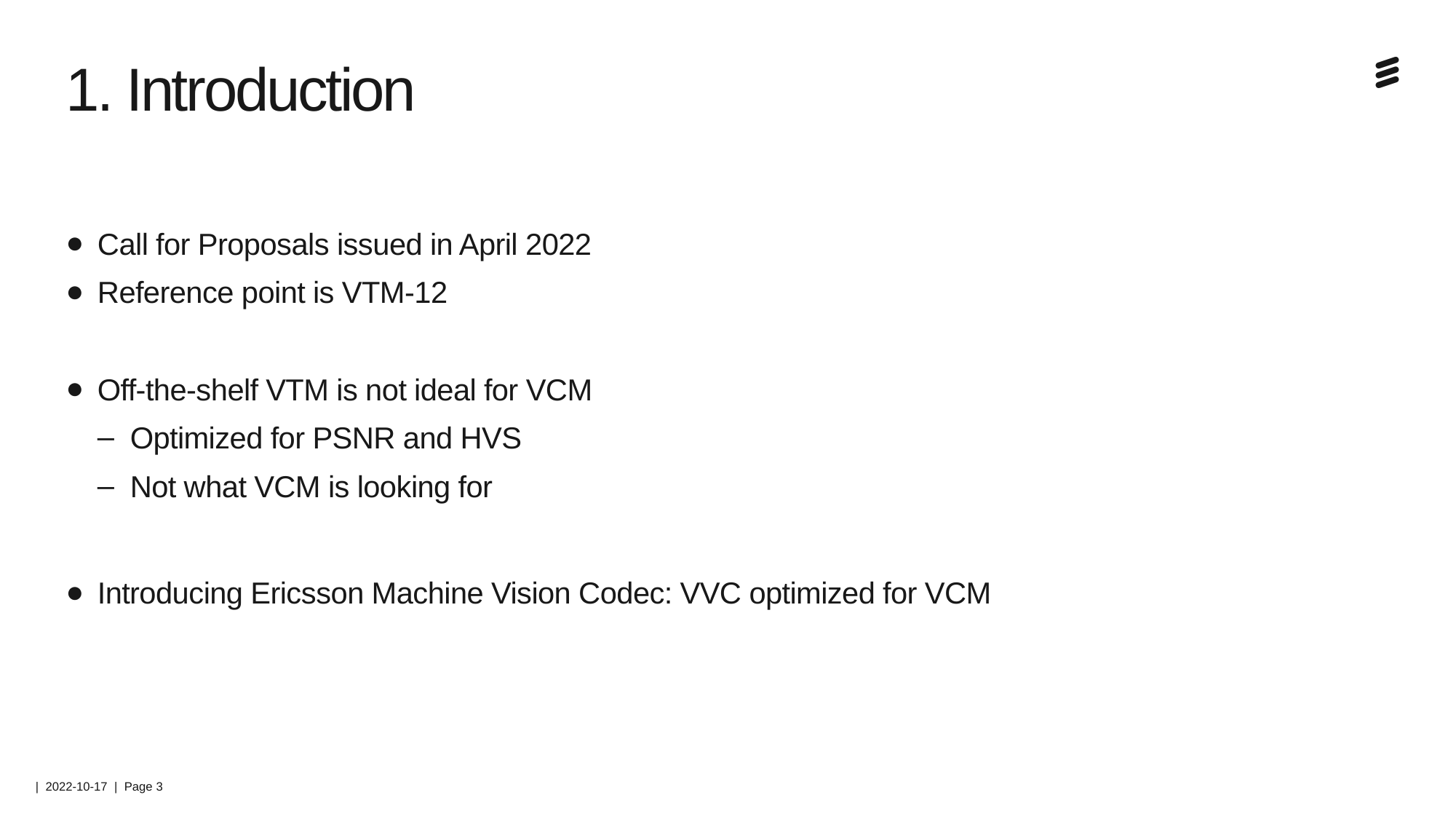

# 1. Introduction
Call for Proposals issued in April 2022
Reference point is VTM-12

Off-the-shelf VTM is not ideal for VCM
Optimized for PSNR and HVS
Not what VCM is looking for

Introducing Ericsson Machine Vision Codec: VVC optimized for VCM